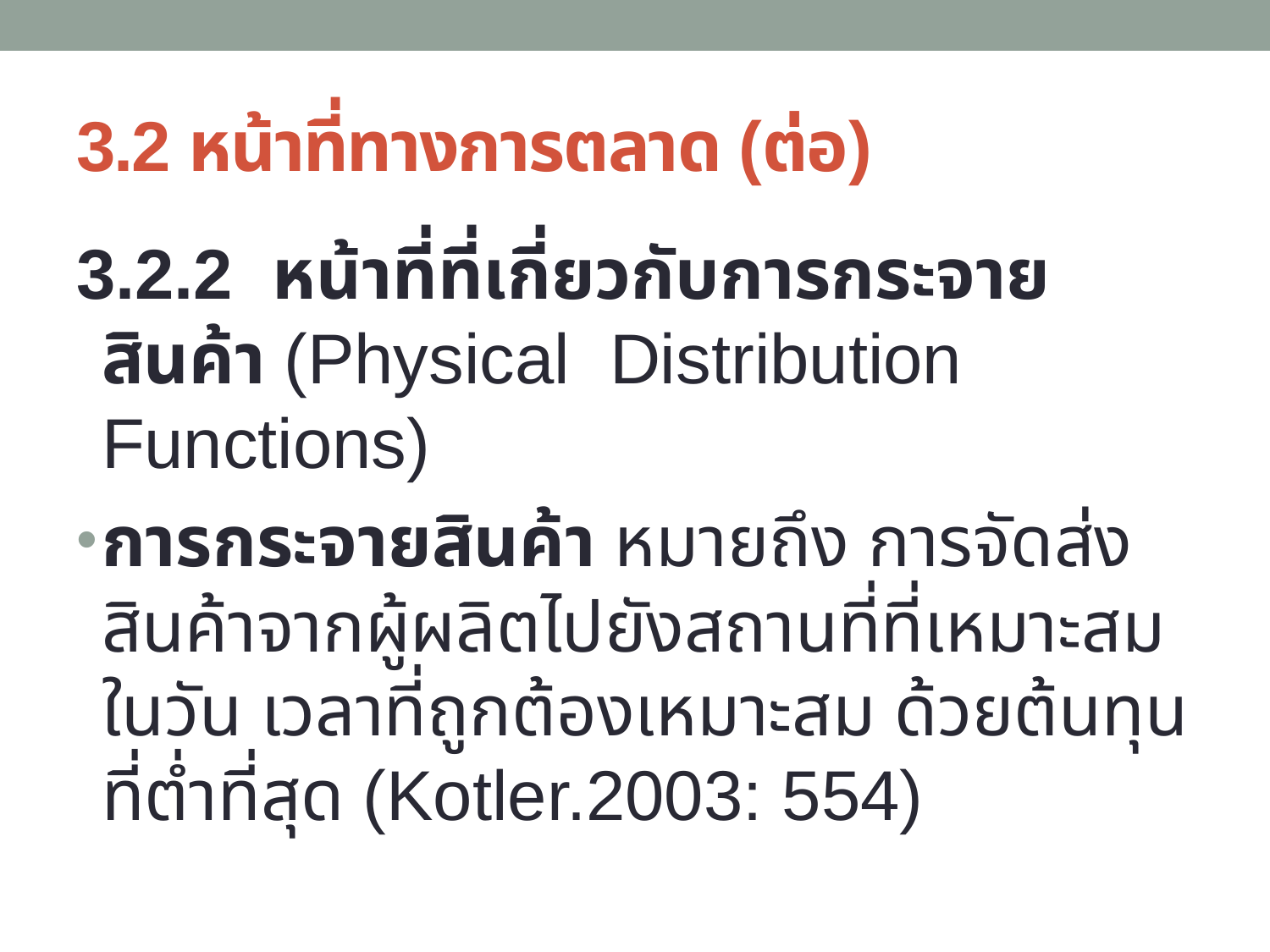

# 3.2 หน้าที่ทางการตลาด (ต่อ)
3.2.2  หน้าที่ที่เกี่ยวกับการกระจายสินค้า (Physical 	Distribution Functions)
การกระจายสินค้า หมายถึง การจัดส่งสินค้าจากผู้ผลิตไปยังสถานที่ที่เหมาะสม ในวัน เวลาที่ถูกต้องเหมาะสม ด้วยต้นทุนที่ต่ำที่สุด (Kotler.2003: 554)